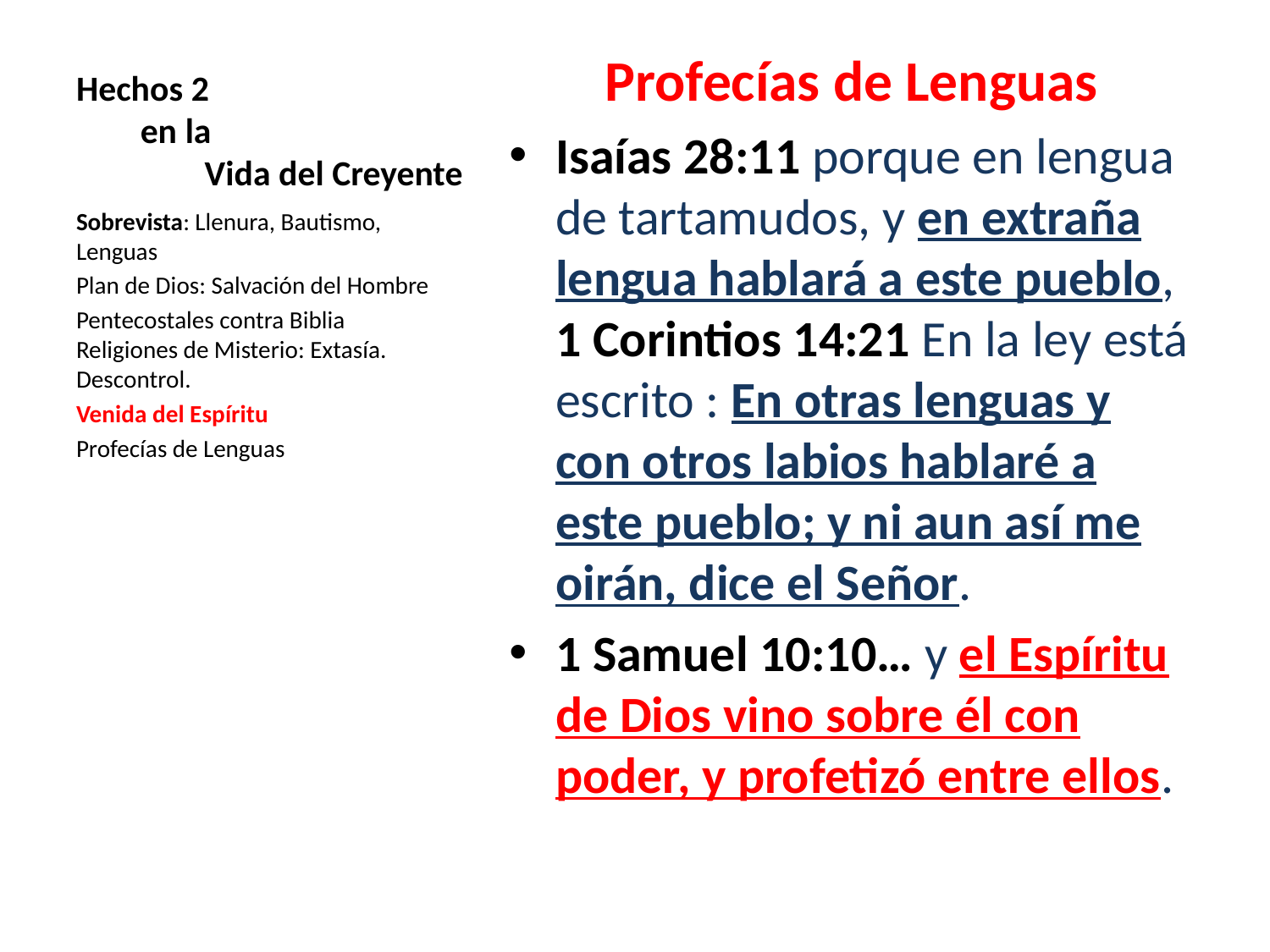

# Hechos 2 en la Vida del Creyente
Profecías de Lenguas
Isaías 28:11 porque en lengua de tartamudos, y en extraña lengua hablará a este pueblo,
1 Corintios 14:21 En la ley está escrito : En otras lenguas y con otros labios hablaré a este pueblo; y ni aun así me oirán, dice el Señor.
1 Samuel 10:10… y el Espíritu de Dios vino sobre él con poder, y profetizó entre ellos.

Sobrevista: Llenura, Bautismo,  Lenguas
Plan de Dios: Salvación del Hombre
Pentecostales contra Biblia
Religiones de Misterio: Extasía. Descontrol.
Venida del Espíritu
Profecías de Lenguas